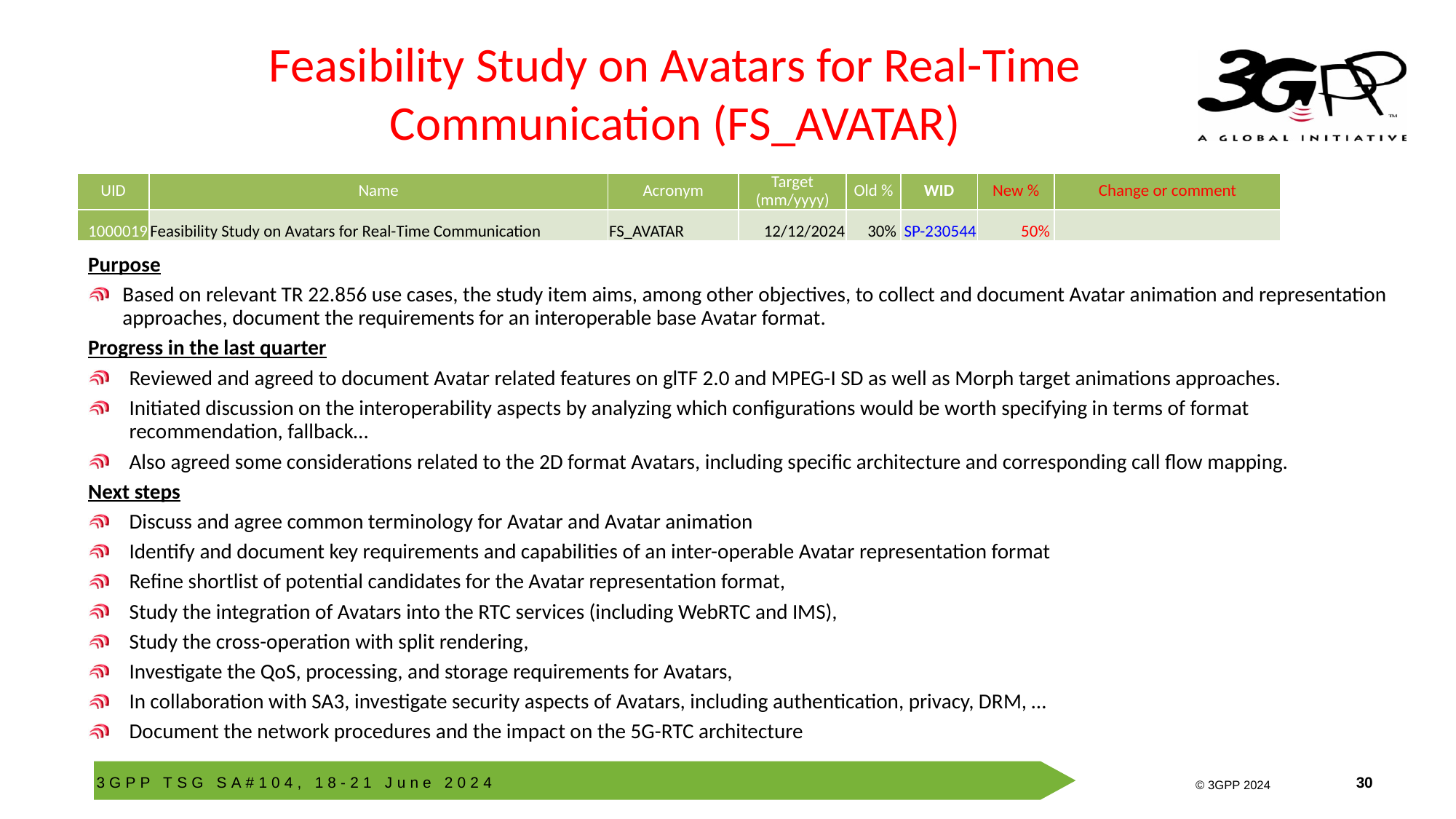

# Feasibility Study on Avatars for Real-Time Communication (FS_AVATAR)
| UID | Name | Acronym | Target (mm/yyyy) | Old % | WID | New % | Change or comment |
| --- | --- | --- | --- | --- | --- | --- | --- |
| 1000019 | Feasibility Study on Avatars for Real-Time Communication | FS\_AVATAR | 12/12/2024 | 30% | SP-230544 | 50% |  |
Purpose
Based on relevant TR 22.856 use cases, the study item aims, among other objectives, to collect and document Avatar animation and representation approaches, document the requirements for an interoperable base Avatar format.
Progress in the last quarter
Reviewed and agreed to document Avatar related features on glTF 2.0 and MPEG-I SD as well as Morph target animations approaches.
Initiated discussion on the interoperability aspects by analyzing which configurations would be worth specifying in terms of format recommendation, fallback…
Also agreed some considerations related to the 2D format Avatars, including specific architecture and corresponding call flow mapping.
Next steps
Discuss and agree common terminology for Avatar and Avatar animation
Identify and document key requirements and capabilities of an inter-operable Avatar representation format
Refine shortlist of potential candidates for the Avatar representation format,
Study the integration of Avatars into the RTC services (including WebRTC and IMS),
Study the cross-operation with split rendering,
Investigate the QoS, processing, and storage requirements for Avatars,
In collaboration with SA3, investigate security aspects of Avatars, including authentication, privacy, DRM, …
Document the network procedures and the impact on the 5G-RTC architecture